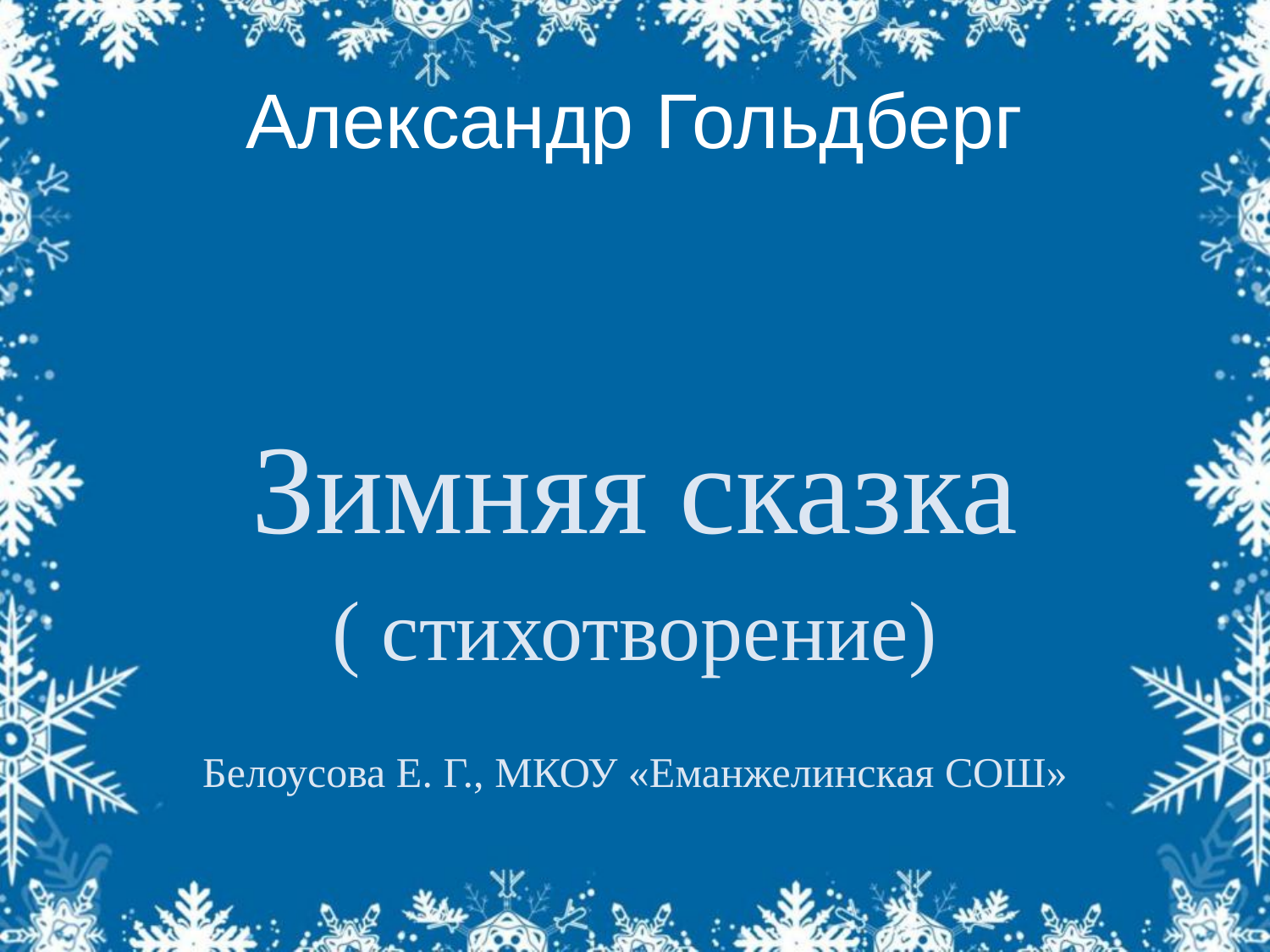

# Александр Гольдберг

Зимняя сказка
( стихотворение)

Белоусова Е. Г., МКОУ «Еманжелинская СОШ»